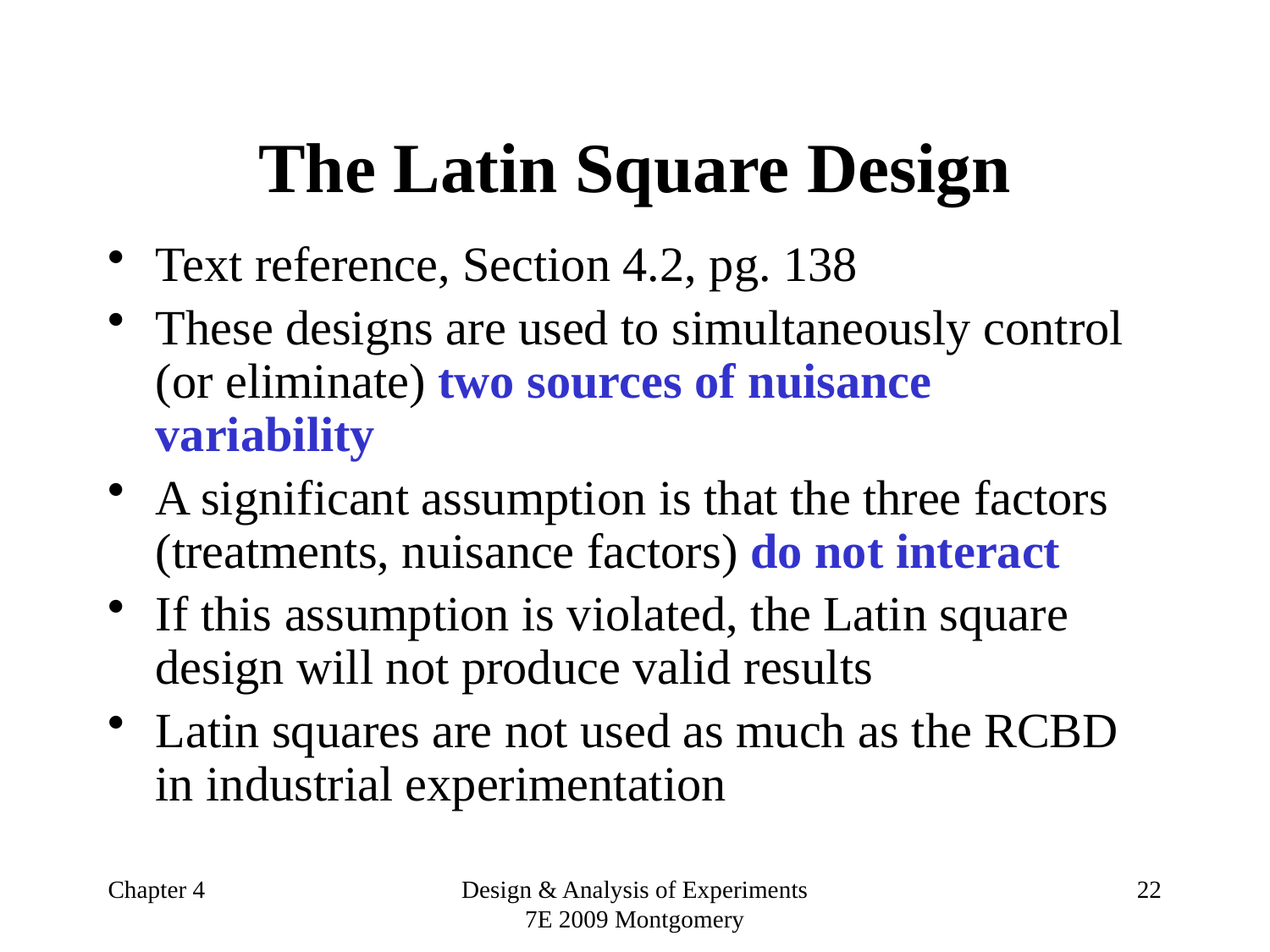

# The Latin Square Design
Text reference, Section 4.2, pg. 138
These designs are used to simultaneously control (or eliminate) two sources of nuisance variability
A significant assumption is that the three factors (treatments, nuisance factors) do not interact
If this assumption is violated, the Latin square design will not produce valid results
Latin squares are not used as much as the RCBD in industrial experimentation
Chapter 4
Design & Analysis of Experiments 7E 2009 Montgomery
22